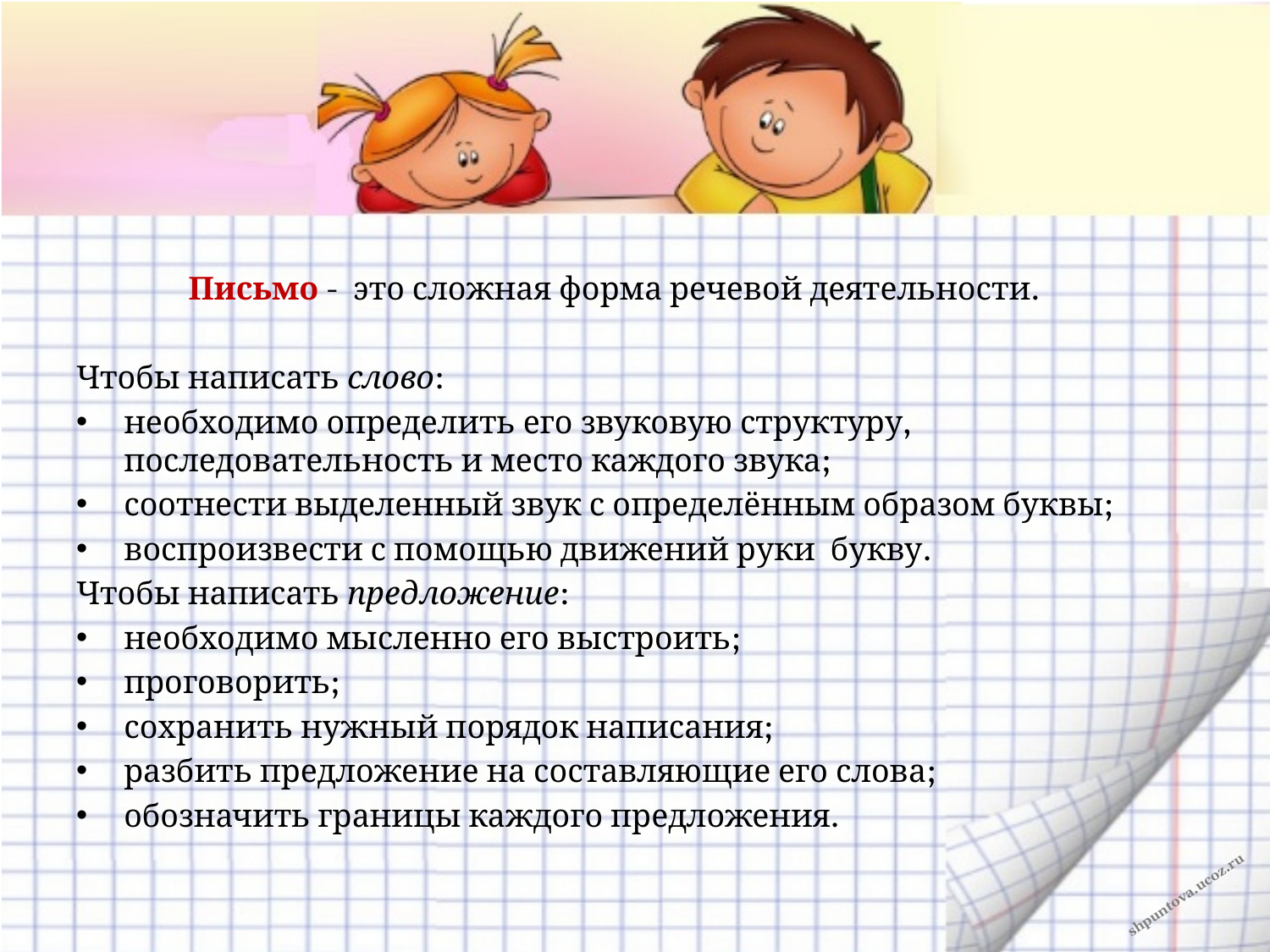

Письмо -  это сложная форма речевой деятельности.

Чтобы написать слово:
необходимо определить его звуковую структуру, последовательность и место каждого звука;
соотнести выделенный звук с определённым образом буквы;
воспроизвести с помощью движений руки  букву.
Чтобы написать предложение:
необходимо мысленно его выстроить;
проговорить;
сохранить нужный порядок написания;
разбить предложение на составляющие его слова;
обозначить границы каждого предложения.